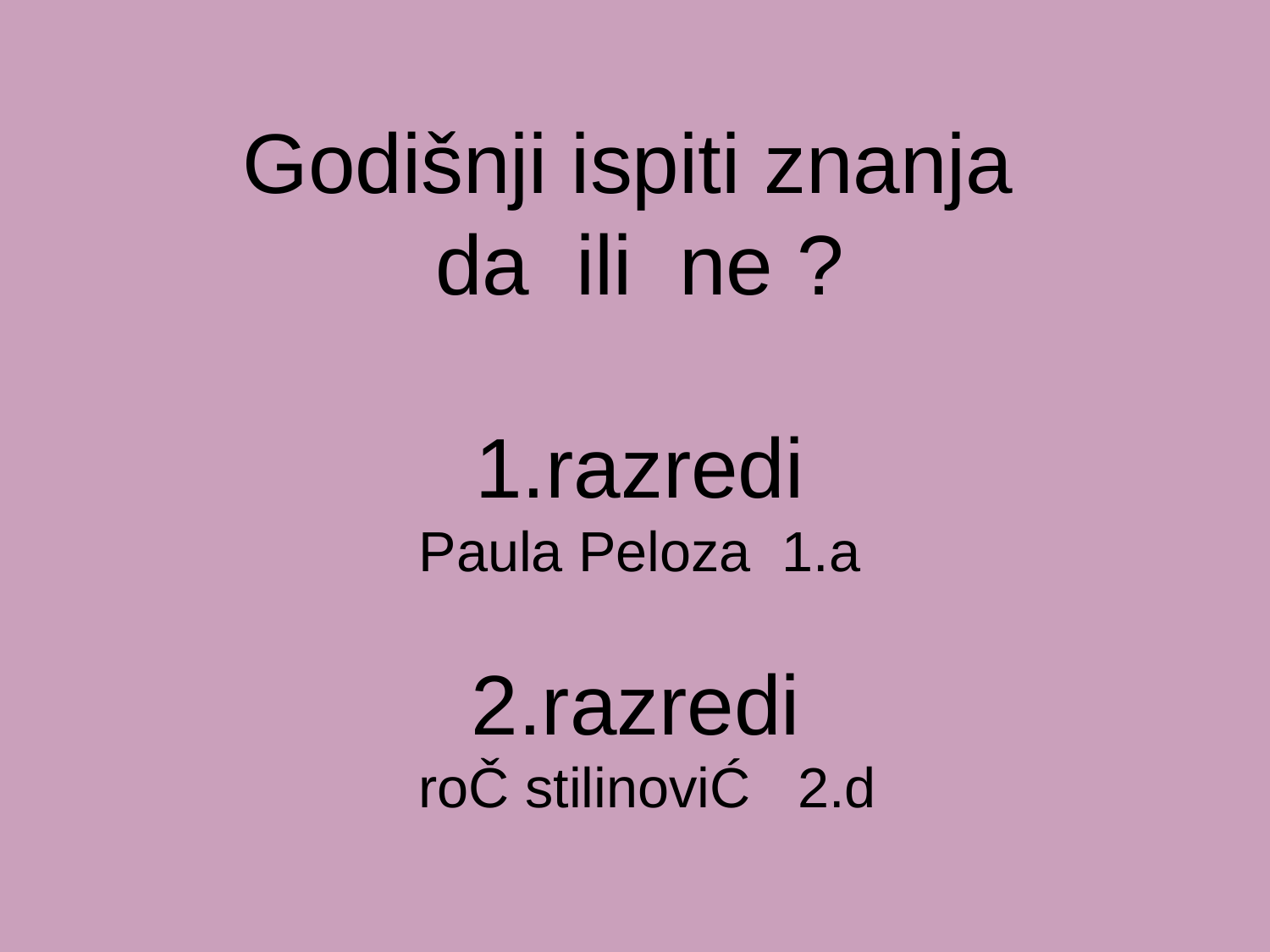

# Godišnji ispiti znanja da  ili  ne ? 1.razredi Paula Peloza  1.a 2.razredi roČ stilinoviĆ   2.d